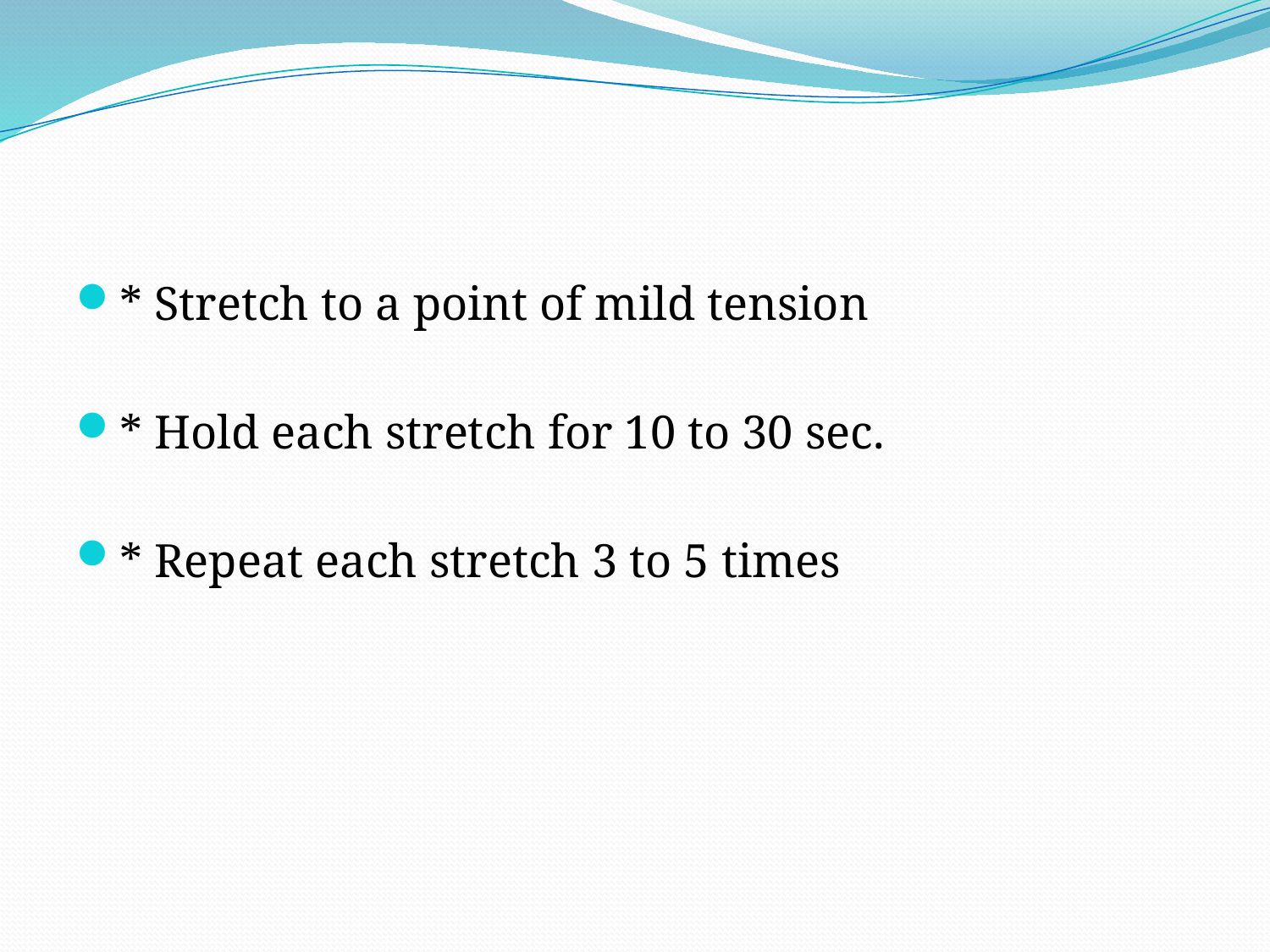

#
* Stretch to a point of mild tension

* Hold each stretch for 10 to 30 sec.

* Repeat each stretch 3 to 5 times